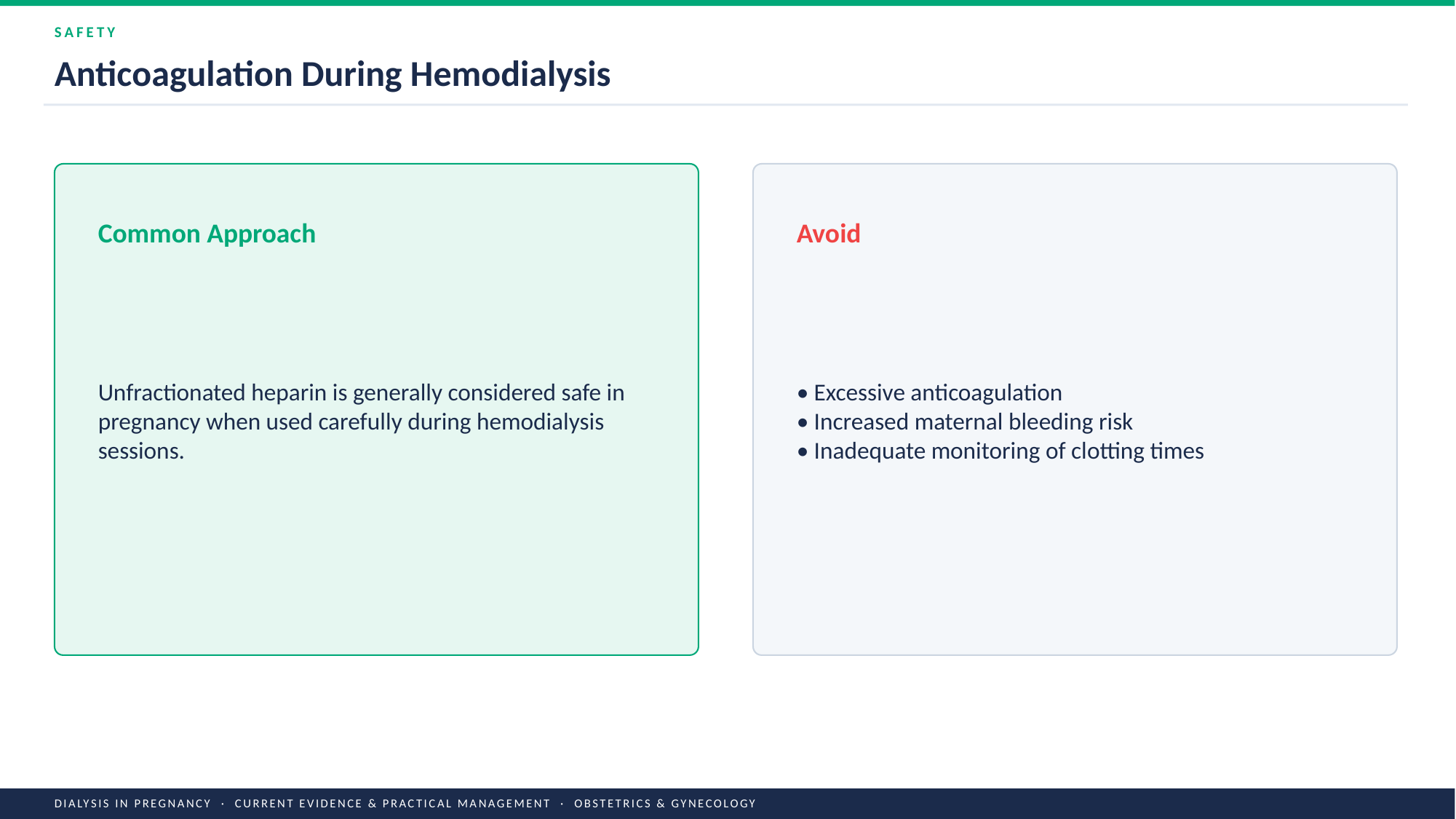

SAFETY
Anticoagulation During Hemodialysis

Common Approach
Avoid
Unfractionated heparin is generally considered safe in pregnancy when used carefully during hemodialysis sessions.
• Excessive anticoagulation
• Increased maternal bleeding risk
• Inadequate monitoring of clotting times

DIALYSIS IN PREGNANCY  ·  CURRENT EVIDENCE & PRACTICAL MANAGEMENT  ·  OBSTETRICS & GYNECOLOGY